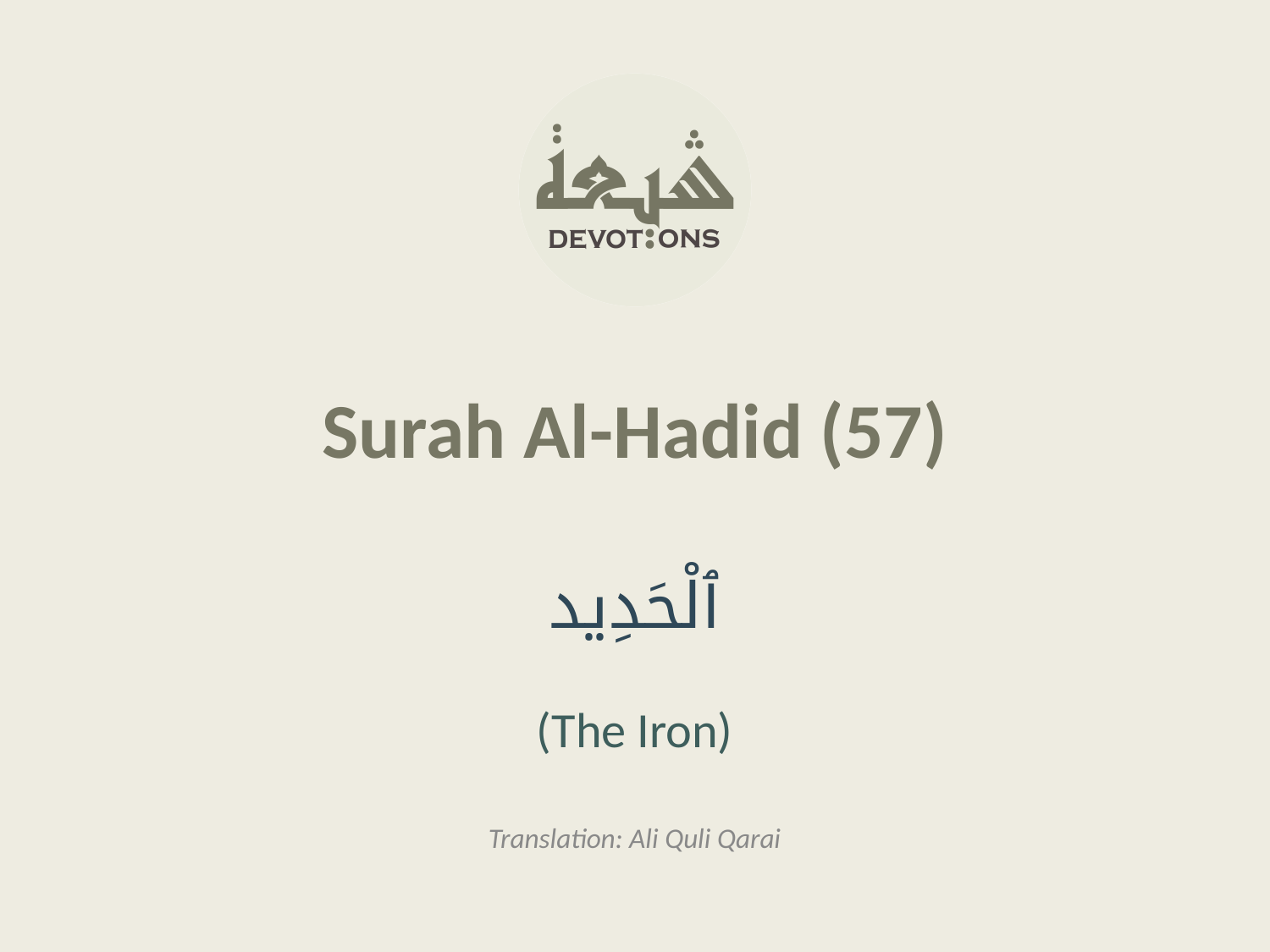

Surah Al-Hadid (57)
ٱلْحَدِيد
(The Iron)
Translation: Ali Quli Qarai